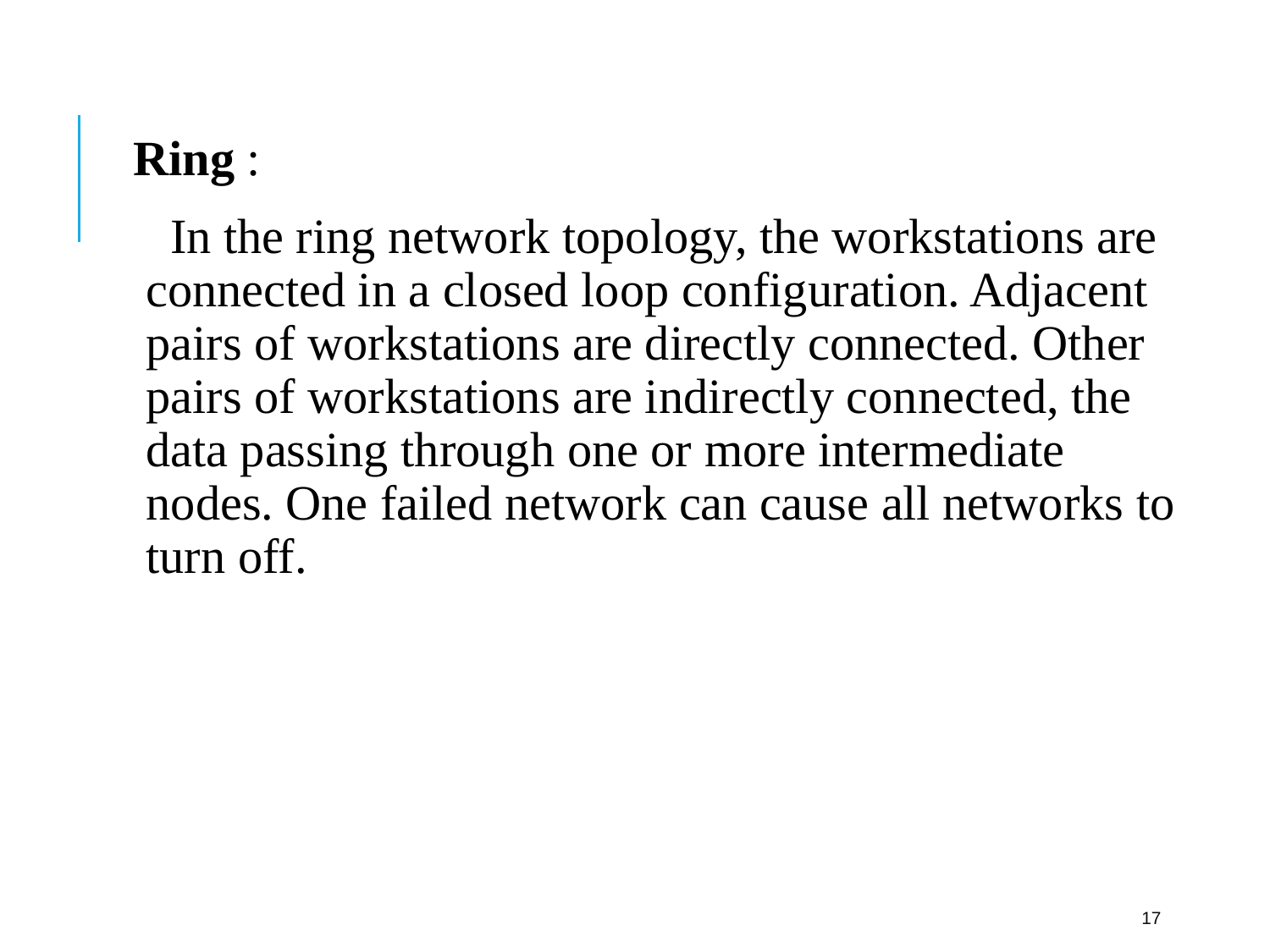

Ring :
   In the ring network topology, the workstations are connected in a closed loop configuration. Adjacent pairs of workstations are directly connected. Other pairs of workstations are indirectly connected, the data passing through one or more intermediate nodes. One failed network can cause all networks to turn off.

17